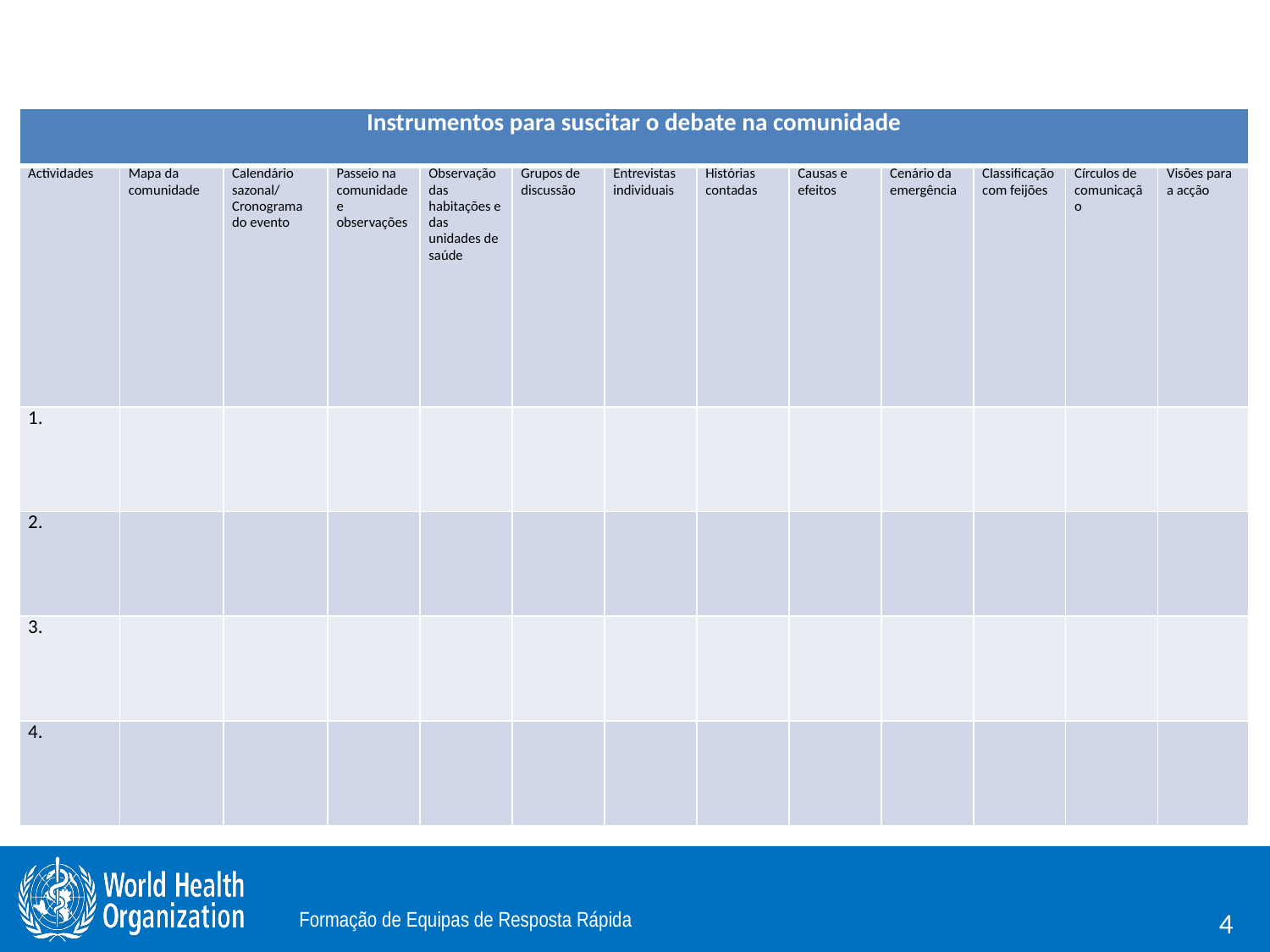

| Instrumentos para suscitar o debate na comunidade |  |  |  |  |  |  |  |  |  |  |  |  |
| --- | --- | --- | --- | --- | --- | --- | --- | --- | --- | --- | --- | --- |
| Actividades | Mapa da comunidade | Calendário sazonal/ Cronograma do evento | Passeio na comunidade e observações | Observação das habitações e das unidades de saúde | Grupos de discussão | Entrevistas individuais | Histórias contadas | Causas e efeitos | Cenário da emergência | Classificação com feijões | Círculos de comunicação | Visões para a acção |
| 1. |  |  |  |  |  |  |  |  |  |  |  |  |
| 2. |  |  |  |  |  |  |  |  |  |  |  |  |
| 3. |  |  |  |  |  |  |  |  |  |  |  |  |
| 4. |  |  |  |  |  |  |  |  |  |  |  |  |